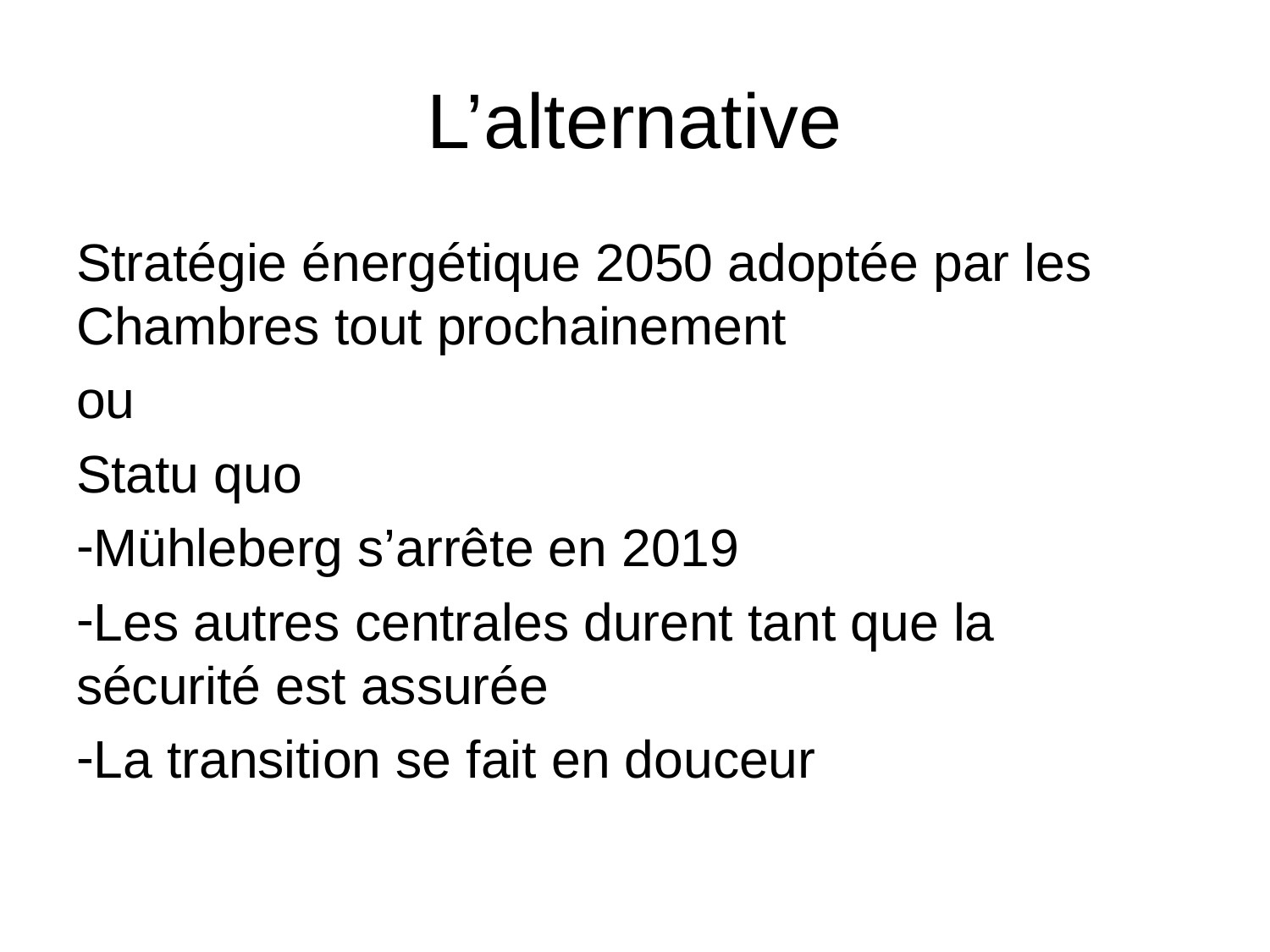

# L’alternative
Stratégie énergétique 2050 adoptée par les Chambres tout prochainement
ou
Statu quo
Mühleberg s’arrête en 2019
Les autres centrales durent tant que la sécurité est assurée
La transition se fait en douceur